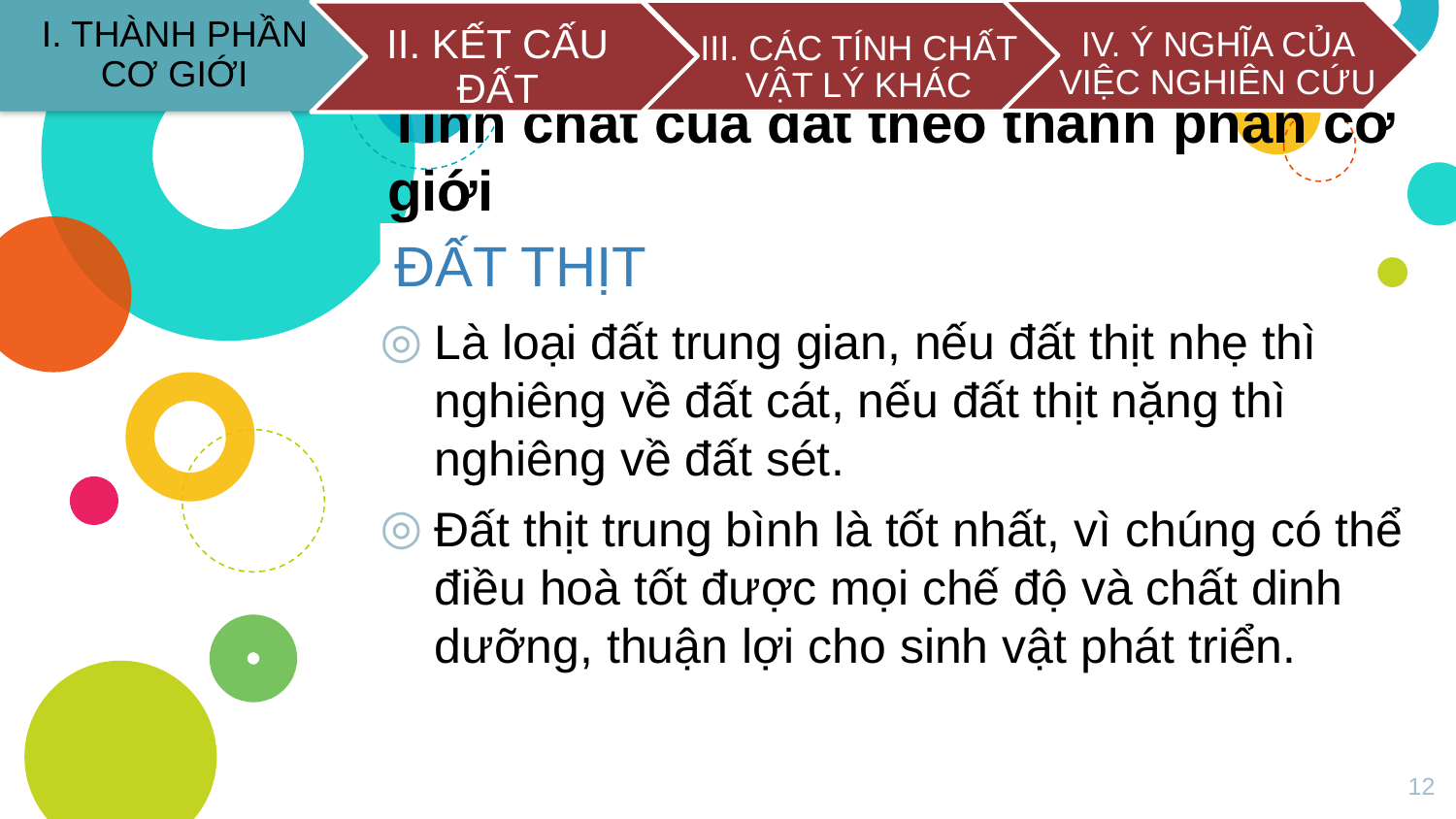

IV. Ý NGHĨA CỦA VIỆC NGHIÊN CỨU

I. THÀNH PHẦN CƠ GIỚI

III. CÁC TÍNH CHẤT VẬT LÝ KHÁC

II. KẾT CẤU ĐẤT
# Tính chất của đất theo thành phân cơ giới
ĐẤT THỊT
Là loại đất trung gian, nếu đất thịt nhẹ thì nghiêng về đất cát, nếu đất thịt nặng thì nghiêng về đất sét.
Đất thịt trung bình là tốt nhất, vì chúng có thể điều hoà tốt được mọi chế độ và chất dinh dưỡng, thuận lợi cho sinh vật phát triển.

12